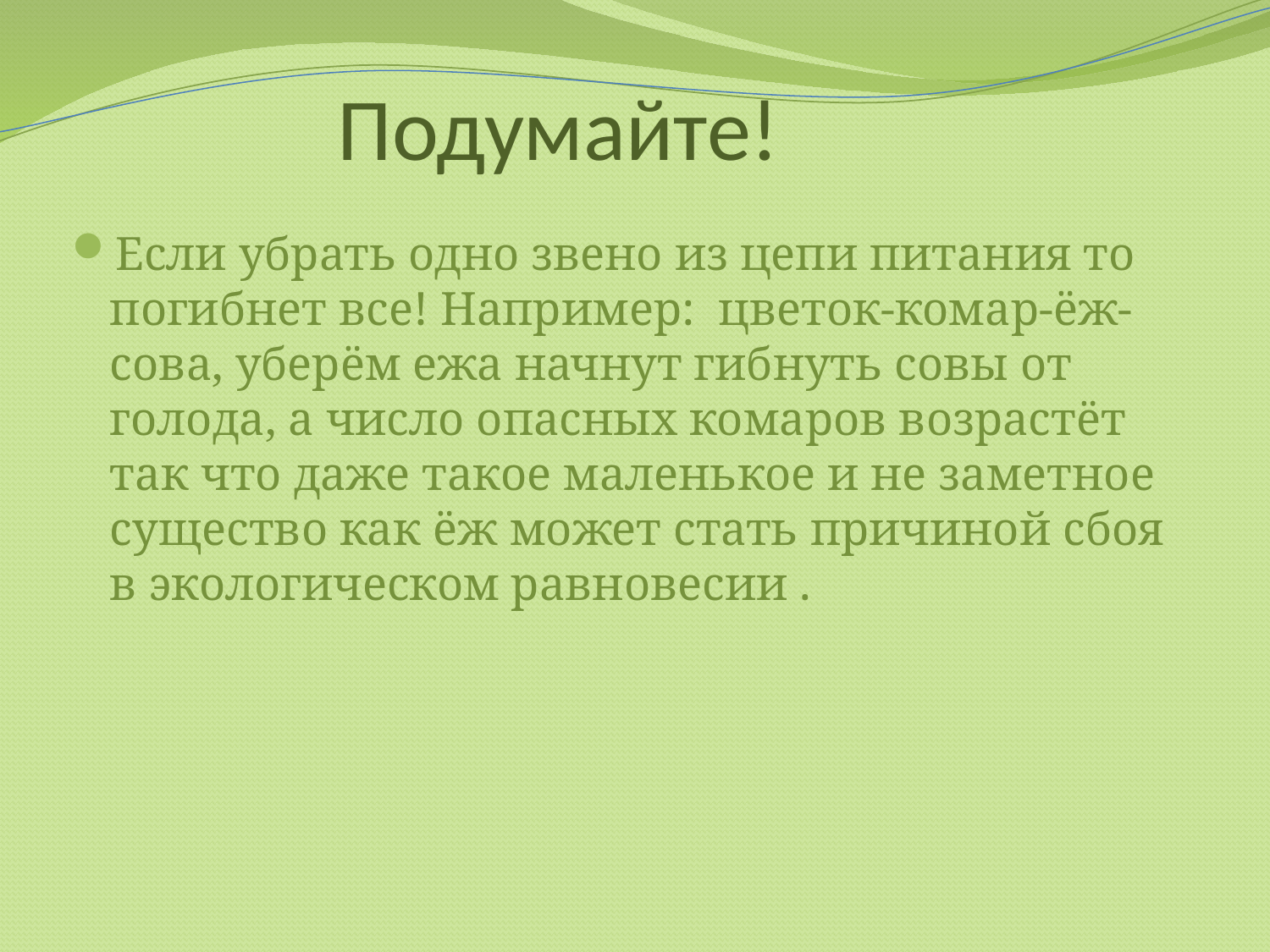

# Подумайте!
Если убрать одно звено из цепи питания то погибнет все! Например:  цветок-комар-ёж-сова, уберём ежа начнут гибнуть совы от голода, а число опасных комаров возрастёт так что даже такое маленькое и не заметное существо как ёж может стать причиной сбоя в экологическом равновесии .